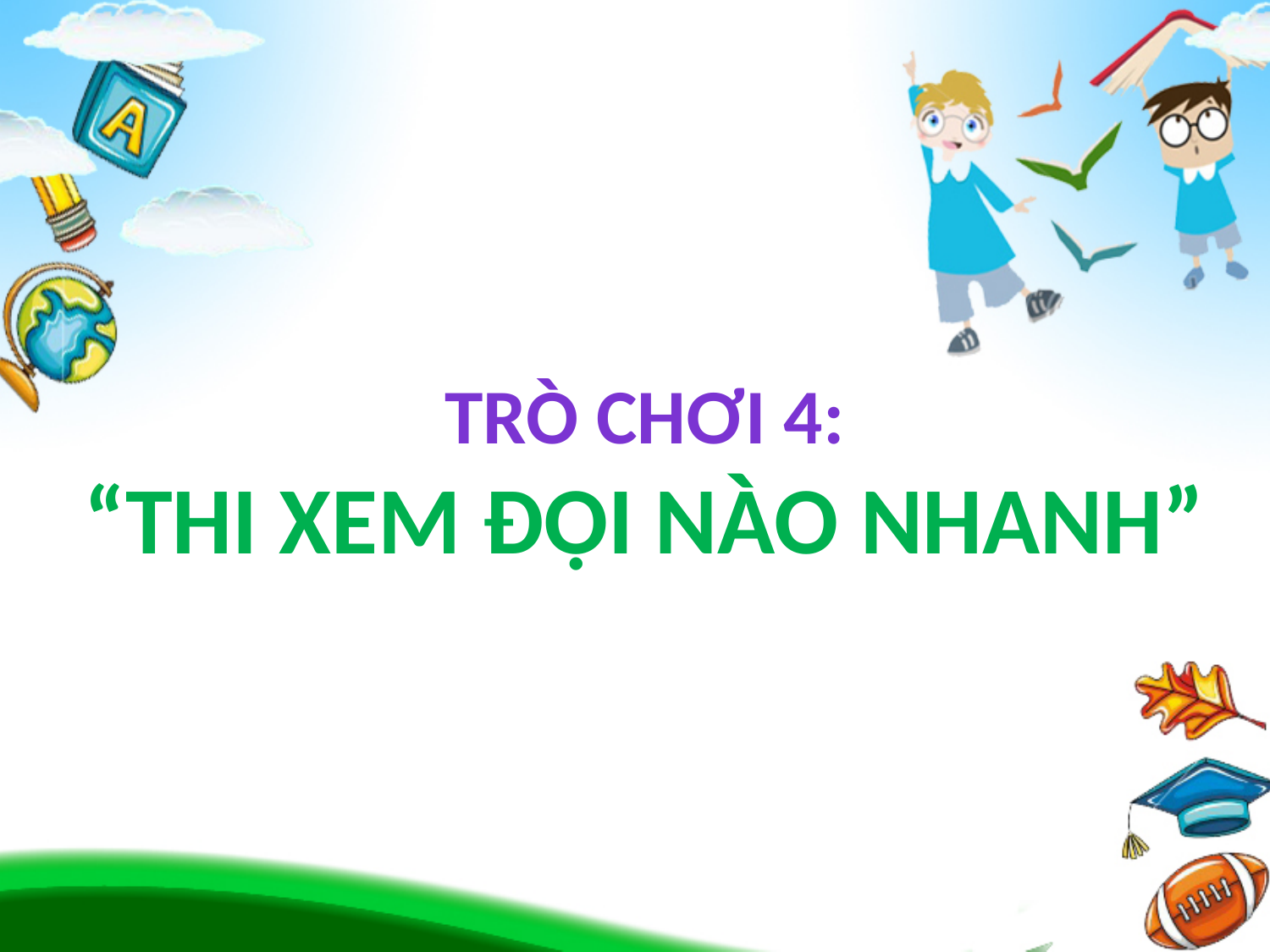

Trò chơi 4:
“thi xem đội nào nhanh”